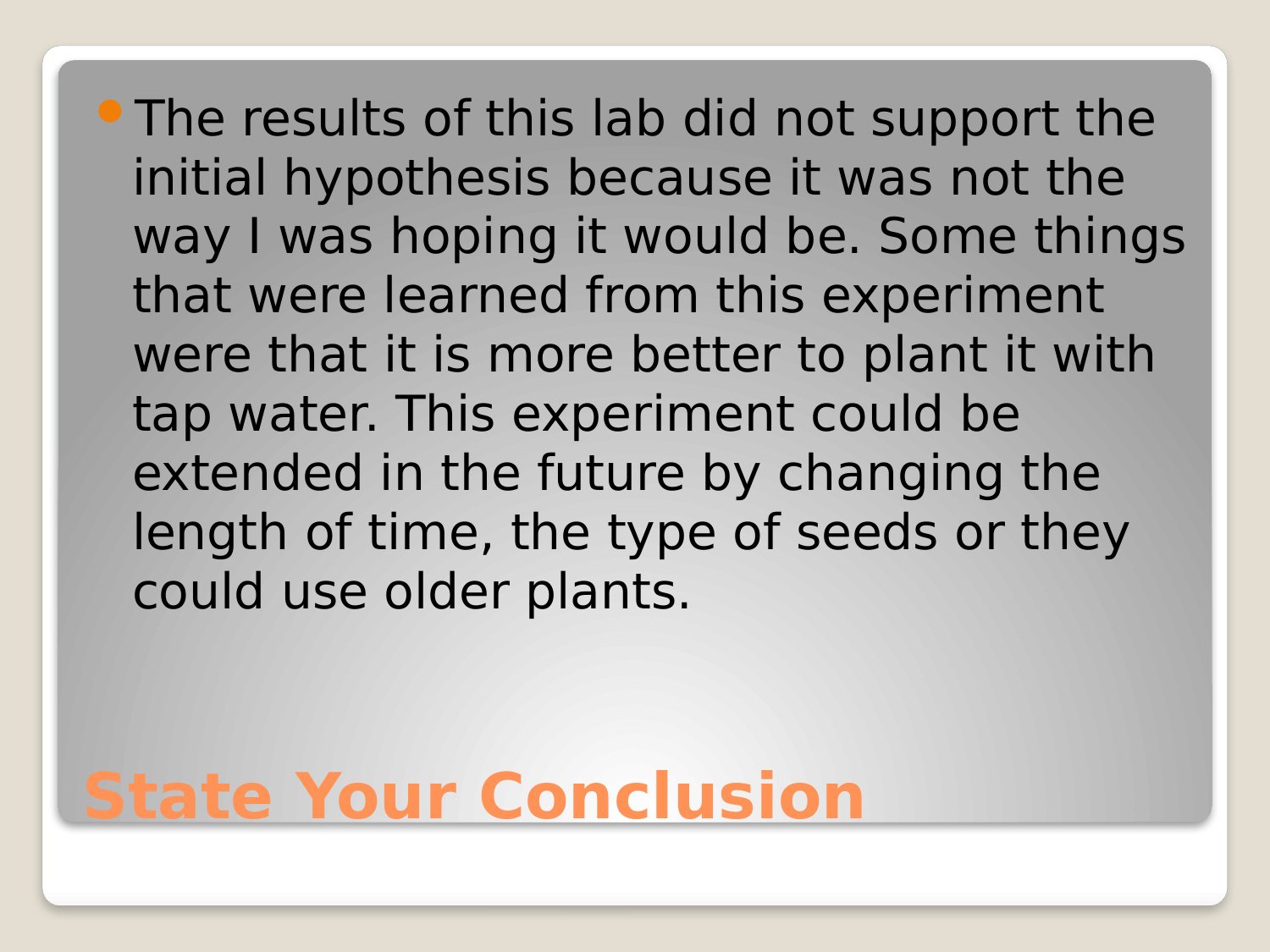

The results of this lab did not support the initial hypothesis because it was not the way I was hoping it would be. Some things that were learned from this experiment were that it is more better to plant it with tap water. This experiment could be extended in the future by changing the length of time, the type of seeds or they could use older plants.
# State Your Conclusion